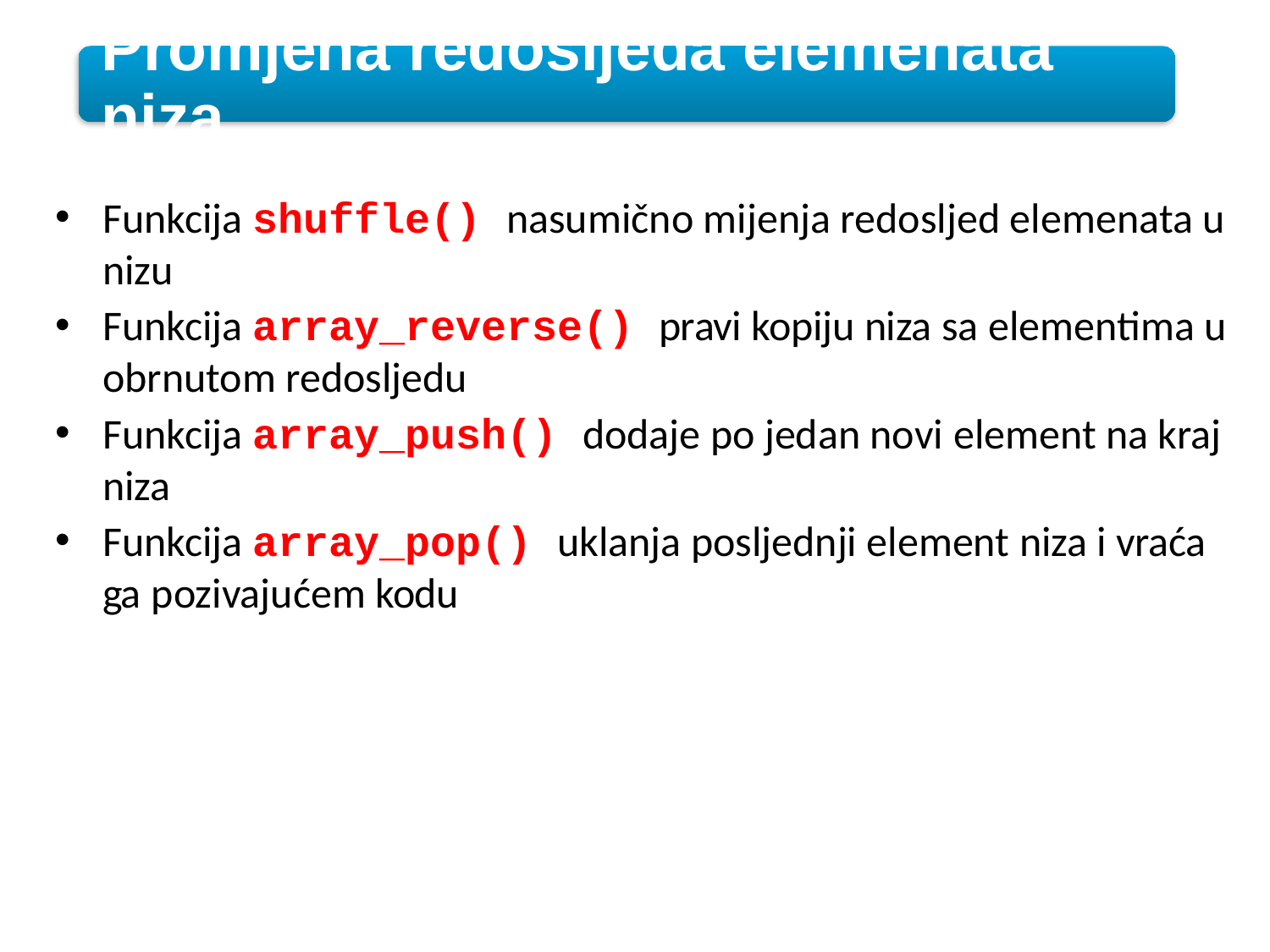

Promjena redosljeda elemenata niza
Funkcija shuffle() nasumično mijenja redosljed elemenata u nizu
Funkcija array_reverse() pravi kopiju niza sa elementima u obrnutom redosljedu
Funkcija array_push() dodaje po jedan novi element na kraj niza
Funkcija array_pop() uklanja posljednji element niza i vraća ga pozivajućem kodu
3